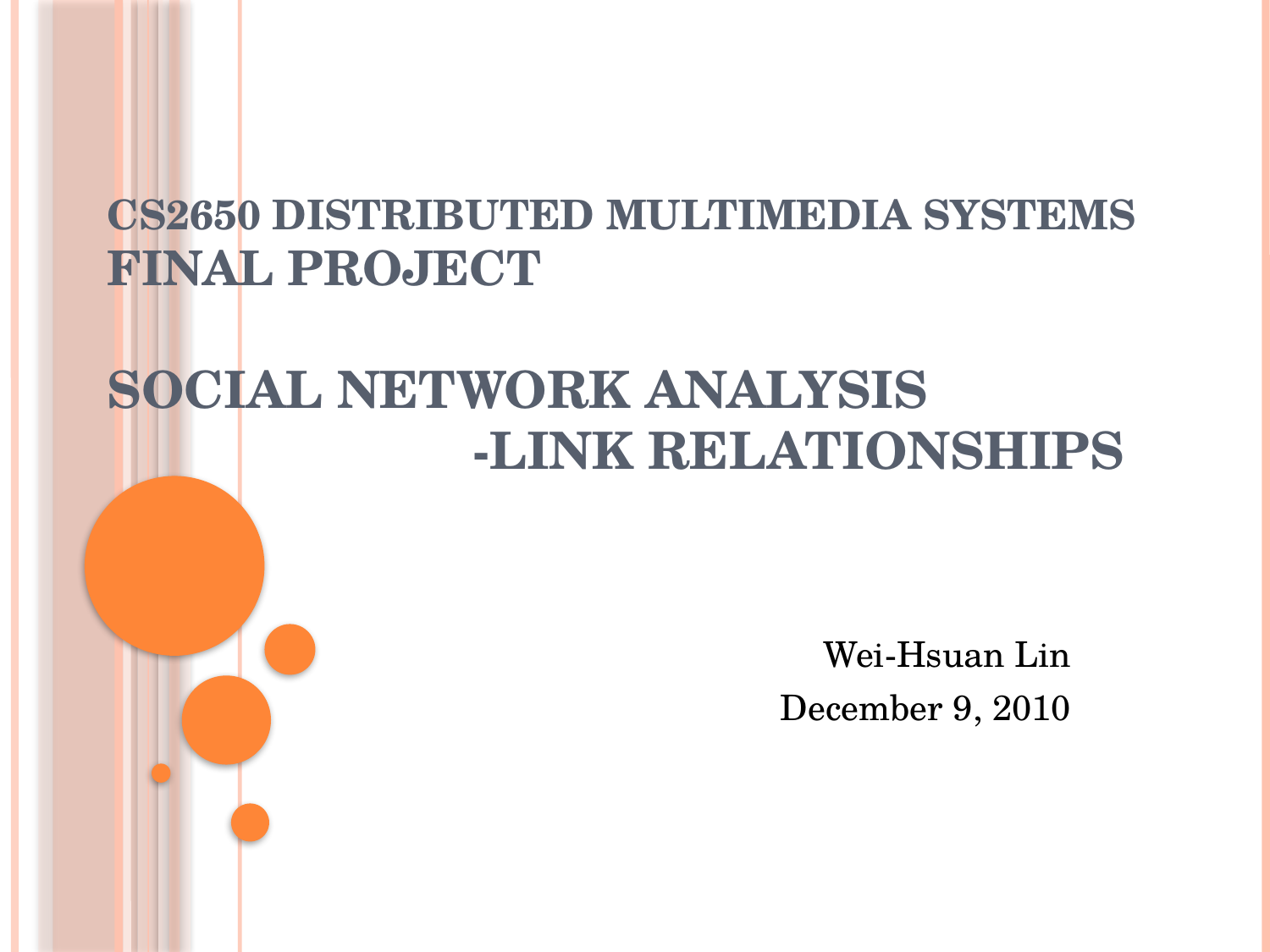

# CS2650 Distributed Multimedia Systems Final Project Social Network Analysis -Link Relationships
Wei-Hsuan Lin
December 9, 2010